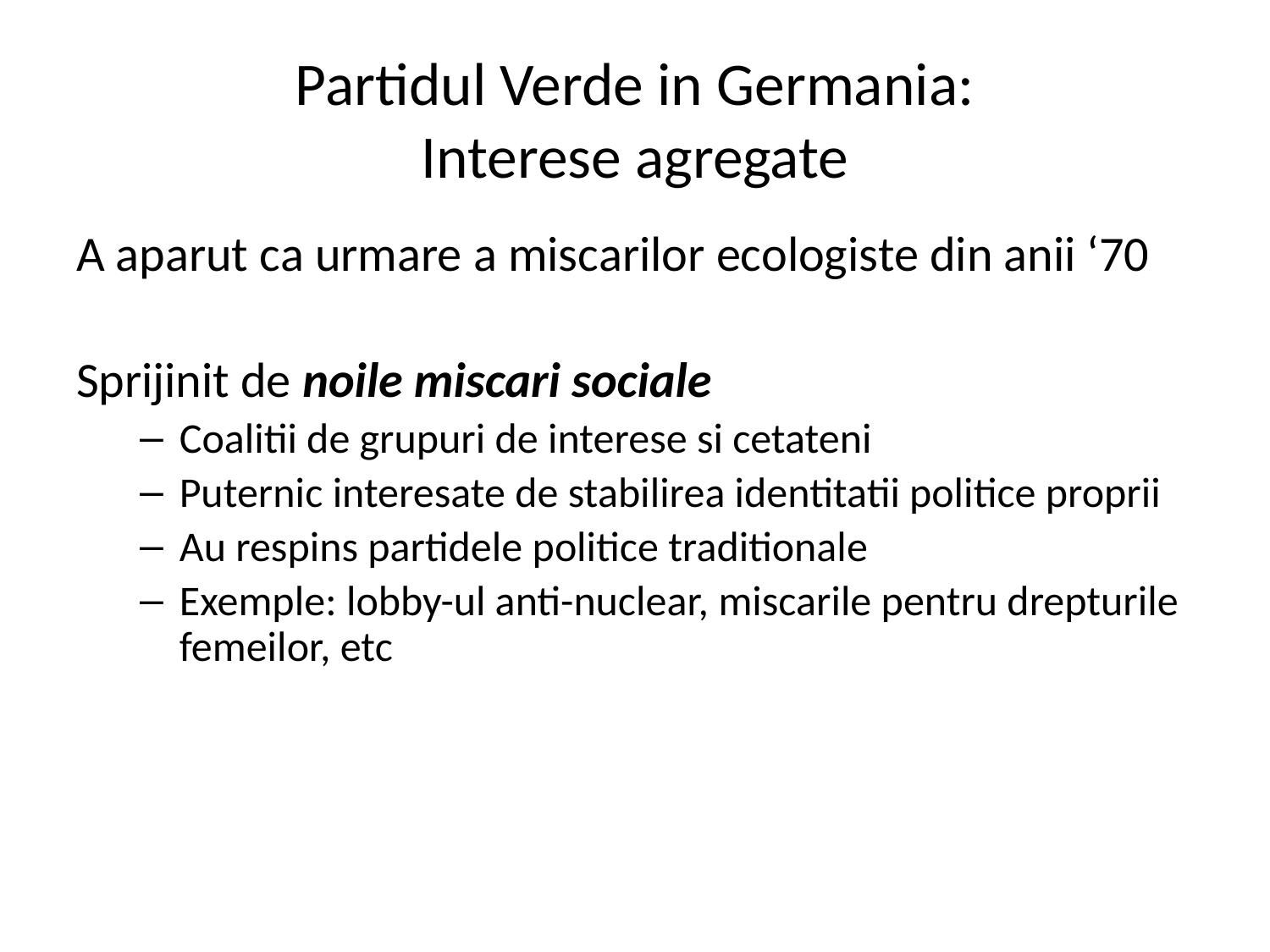

# Partidul Verde in Germania: Interese agregate
A aparut ca urmare a miscarilor ecologiste din anii ‘70

Sprijinit de noile miscari sociale
Coalitii de grupuri de interese si cetateni
Puternic interesate de stabilirea identitatii politice proprii
Au respins partidele politice traditionale
Exemple: lobby-ul anti-nuclear, miscarile pentru drepturile femeilor, etc